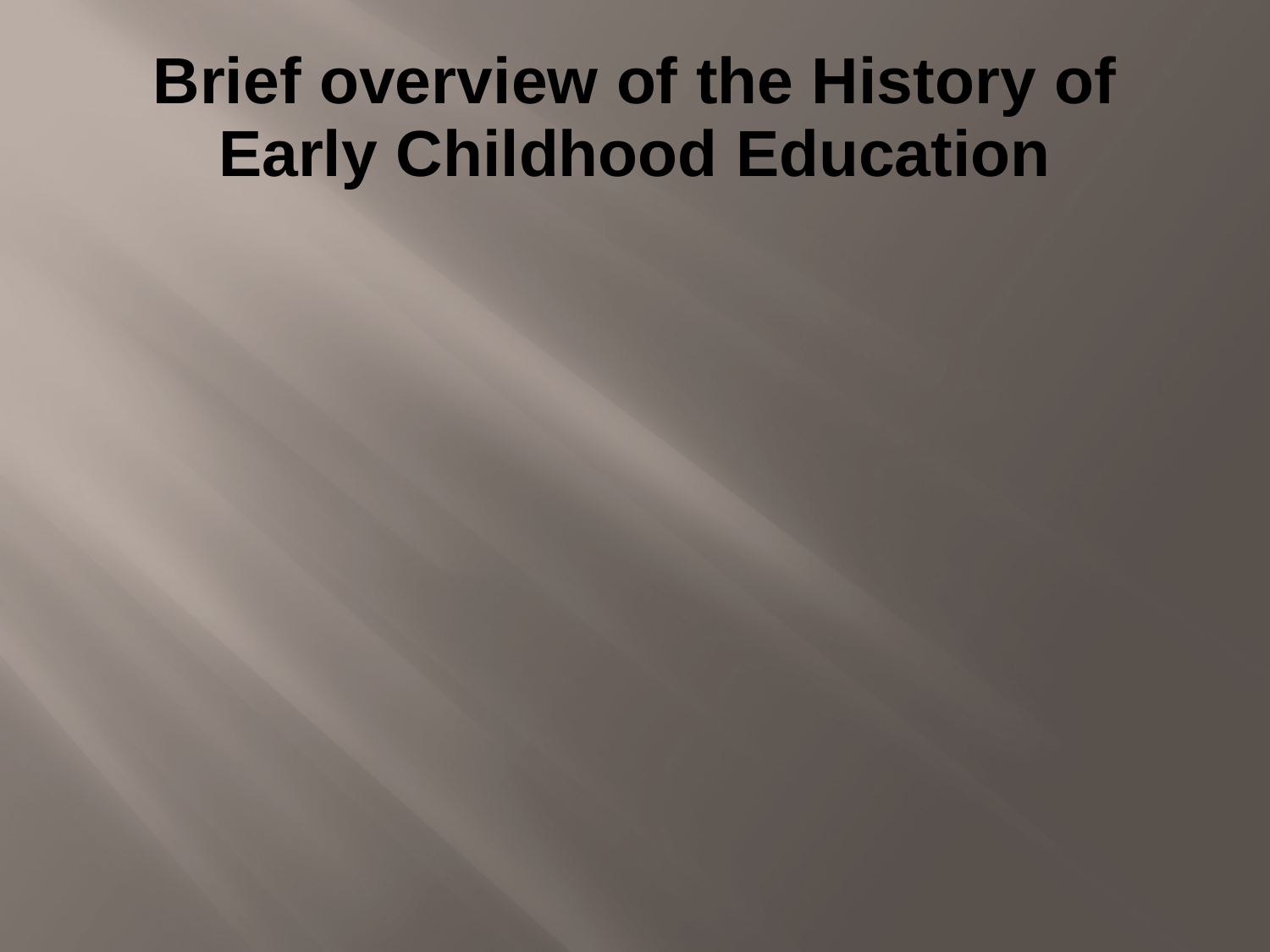

# Brief overview of the History of Early Childhood Education